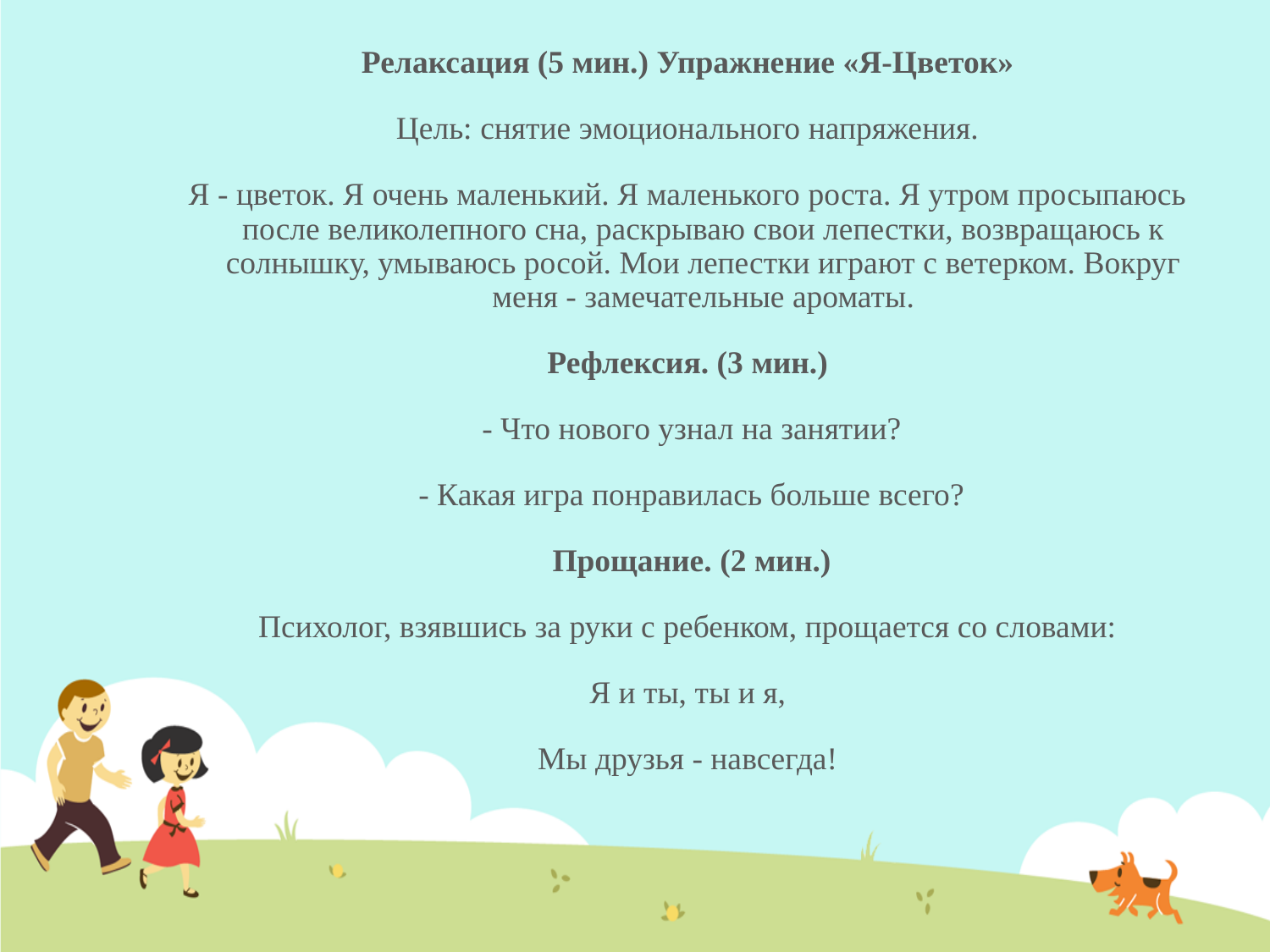

Релаксация (5 мин.) Упражнение «Я-Цветок»
Цель: снятие эмоционального напряжения.
Я - цветок. Я очень маленький. Я маленького роста. Я утром просыпаюсь после великолепного сна, раскрываю свои лепестки, возвращаюсь к солнышку, умываюсь росой. Мои лепестки играют с ветерком. Вокруг меня - замечательные ароматы.
Рефлексия. (3 мин.)
 - Что нового узнал на занятии?
 - Какая игра понравилась больше всего?
 Прощание. (2 мин.)
Психолог, взявшись за руки с ребенком, прощается со словами:
Я и ты, ты и я,
Мы друзья - навсегда!